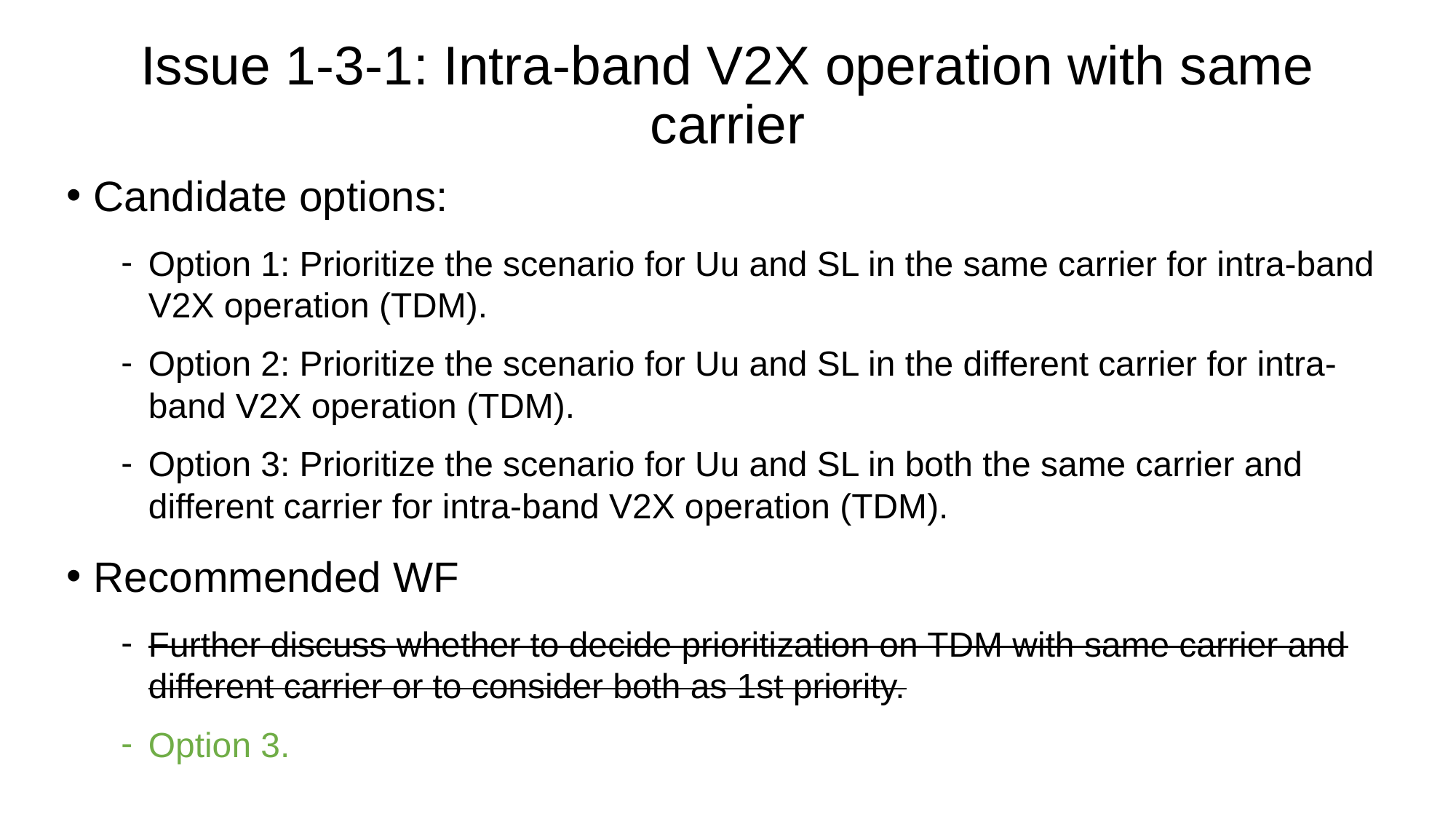

# Issue 1-3-1: Intra-band V2X operation with same carrier
Candidate options:
Option 1: Prioritize the scenario for Uu and SL in the same carrier for intra-band V2X operation (TDM).
Option 2: Prioritize the scenario for Uu and SL in the different carrier for intra-band V2X operation (TDM).
Option 3: Prioritize the scenario for Uu and SL in both the same carrier and different carrier for intra-band V2X operation (TDM).
Recommended WF
Further discuss whether to decide prioritization on TDM with same carrier and different carrier or to consider both as 1st priority.
Option 3.